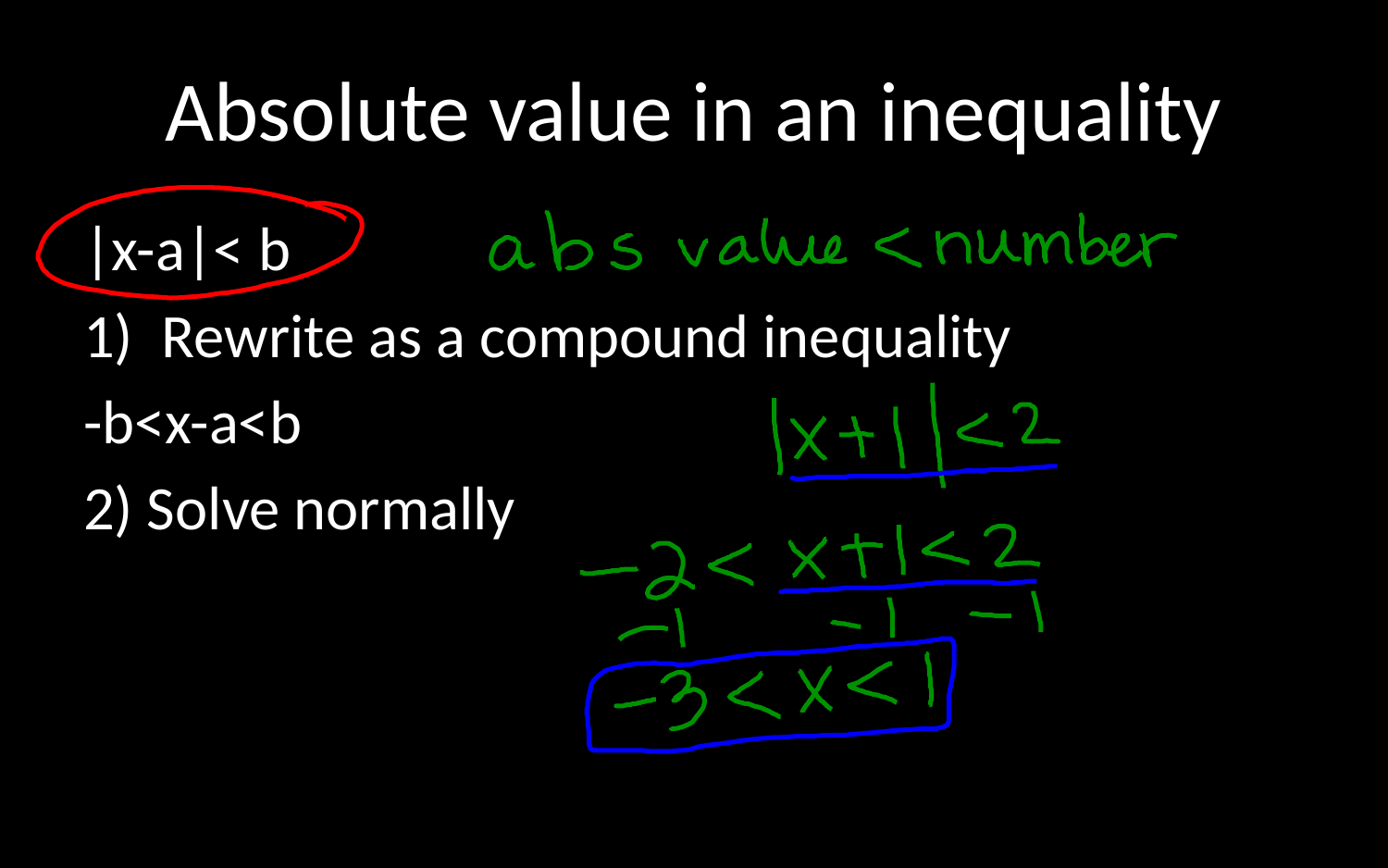

# Absolute value in an inequality

|x-a|< b
Rewrite as a compound inequality
-b<x-a<b
2) Solve normally